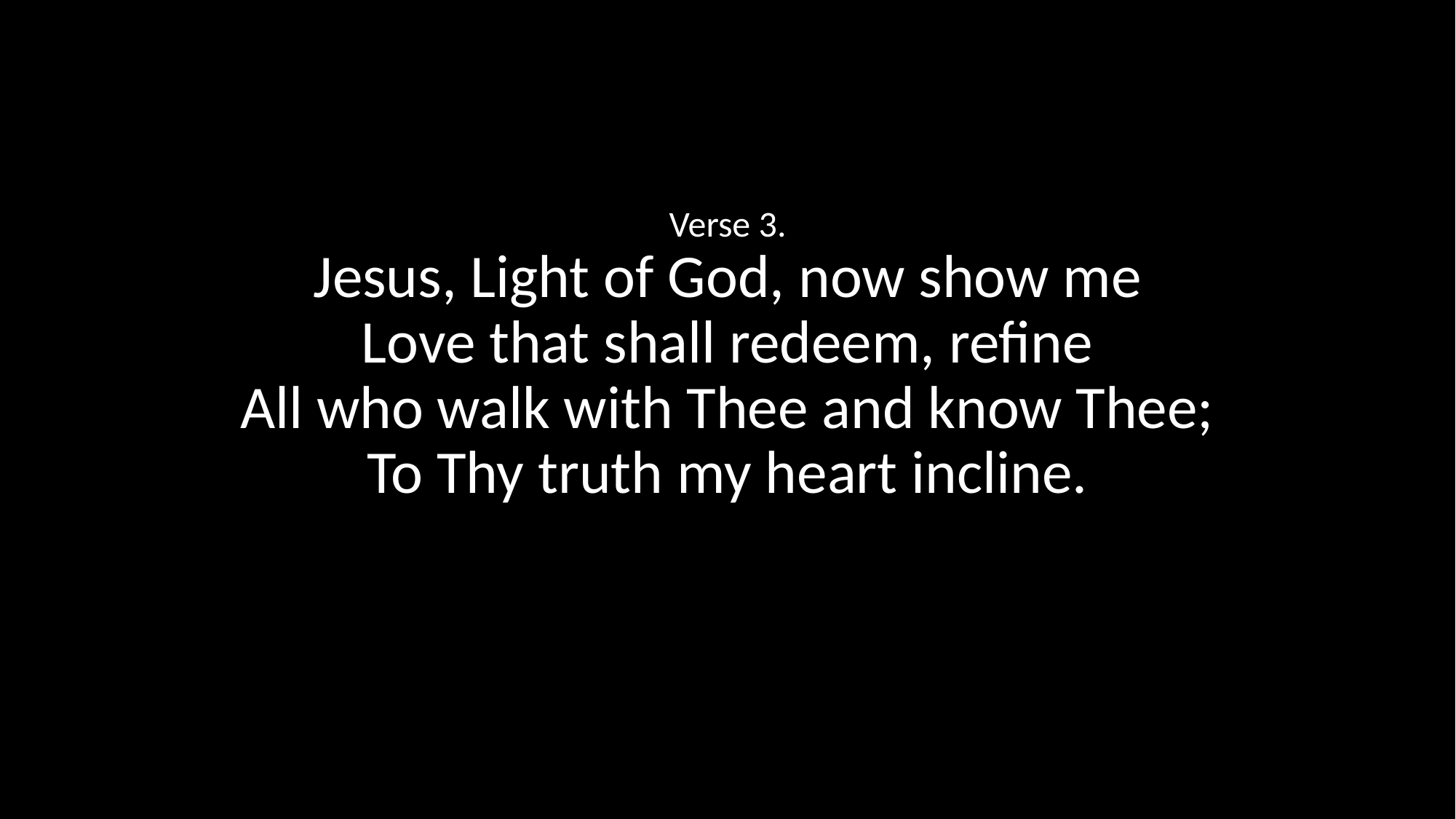

Verse 3.
Jesus, Light of God, now show me
Love that shall redeem, refine
All who walk with Thee and know Thee;
To Thy truth my heart incline.